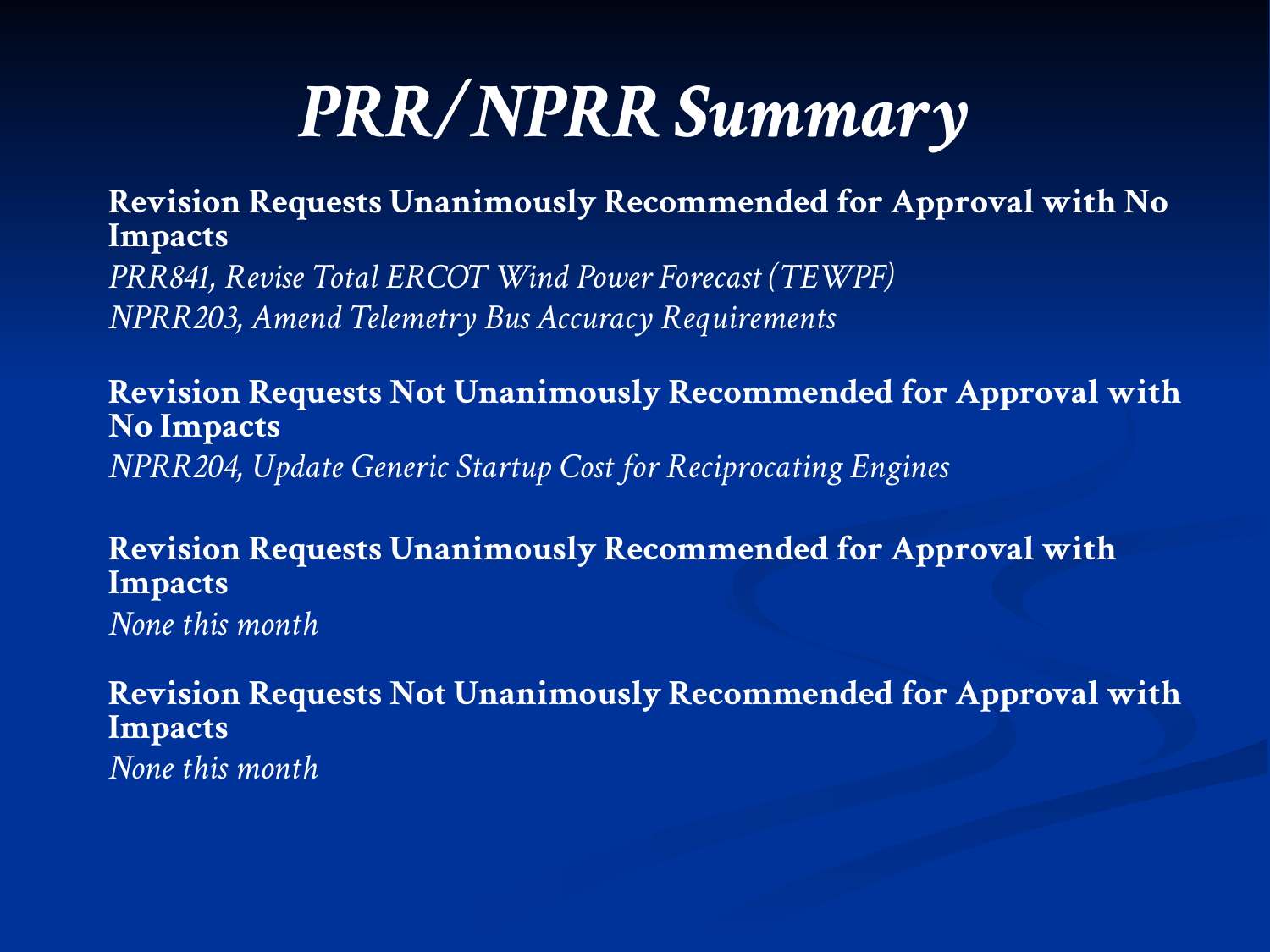

# PRR/NPRR Summary
Revision Requests Unanimously Recommended for Approval with No Impacts
PRR841, Revise Total ERCOT Wind Power Forecast (TEWPF)
NPRR203, Amend Telemetry Bus Accuracy Requirements
Revision Requests Not Unanimously Recommended for Approval with No Impacts
NPRR204, Update Generic Startup Cost for Reciprocating Engines

Revision Requests Unanimously Recommended for Approval with Impacts
None this month

Revision Requests Not Unanimously Recommended for Approval with Impacts
None this month